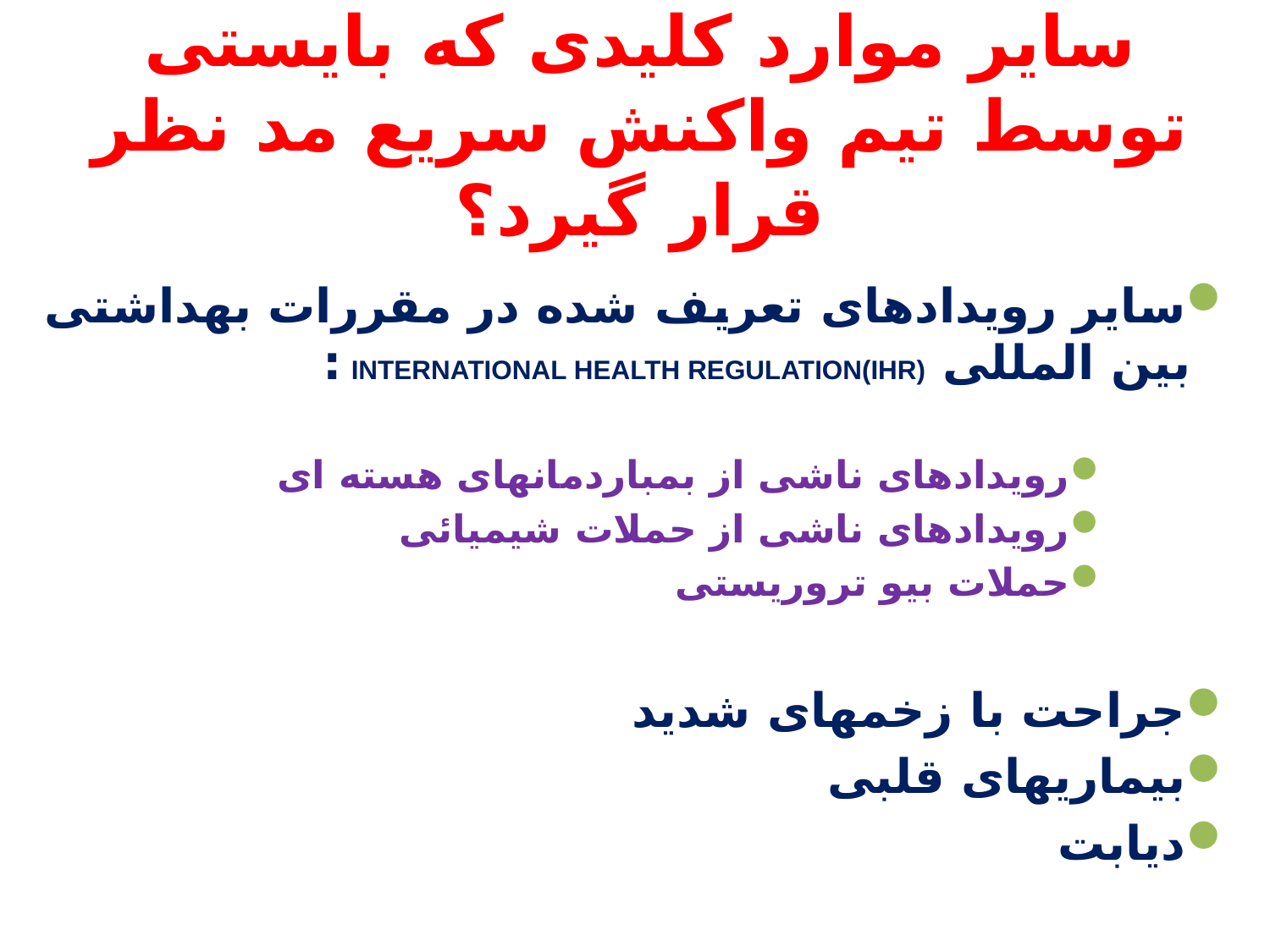

# ساير موارد کلیدی كه بایستی توسط تیم واکنش سریع مد نظر قرار گیرد؟
ساير رویدادهای تعریف شده در مقررات بهداشتی بین المللی INTERNATIONAL HEALTH REGULATION(IHR) :

رویدادهای ناشی از بمباردمانهای هسته ای
رویدادهای ناشی از حملات شیمیائی
حملات بیو تروریستی

جراحت با زخمهای شدید
بیماریهای قلبی
دیابت